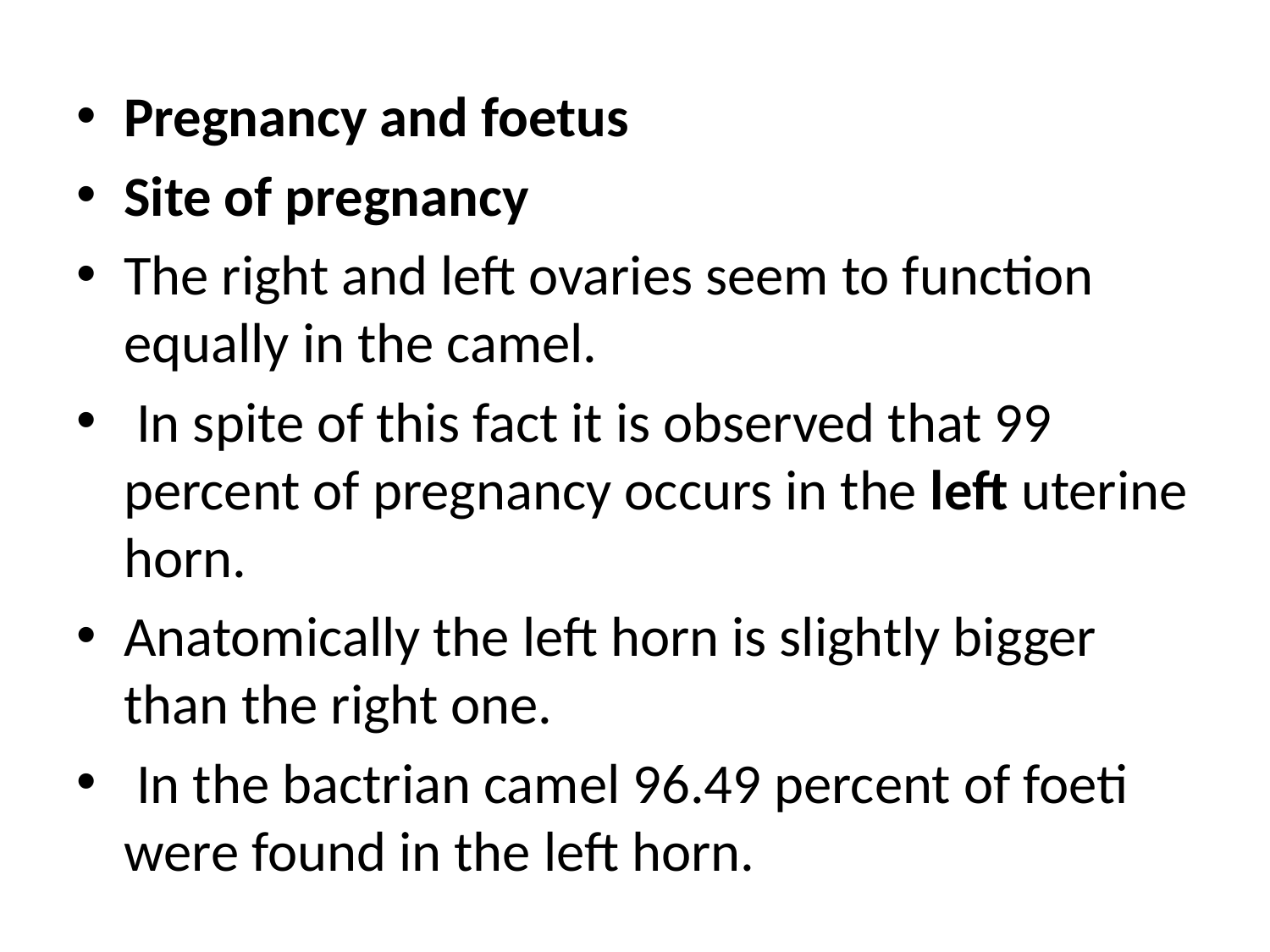

Pregnancy and foetus
Site of pregnancy
The right and left ovaries seem to function equally in the camel.
 In spite of this fact it is observed that 99 percent of pregnancy occurs in the left uterine horn.
Anatomically the left horn is slightly bigger than the right one.
 In the bactrian camel 96.49 percent of foeti were found in the left horn.